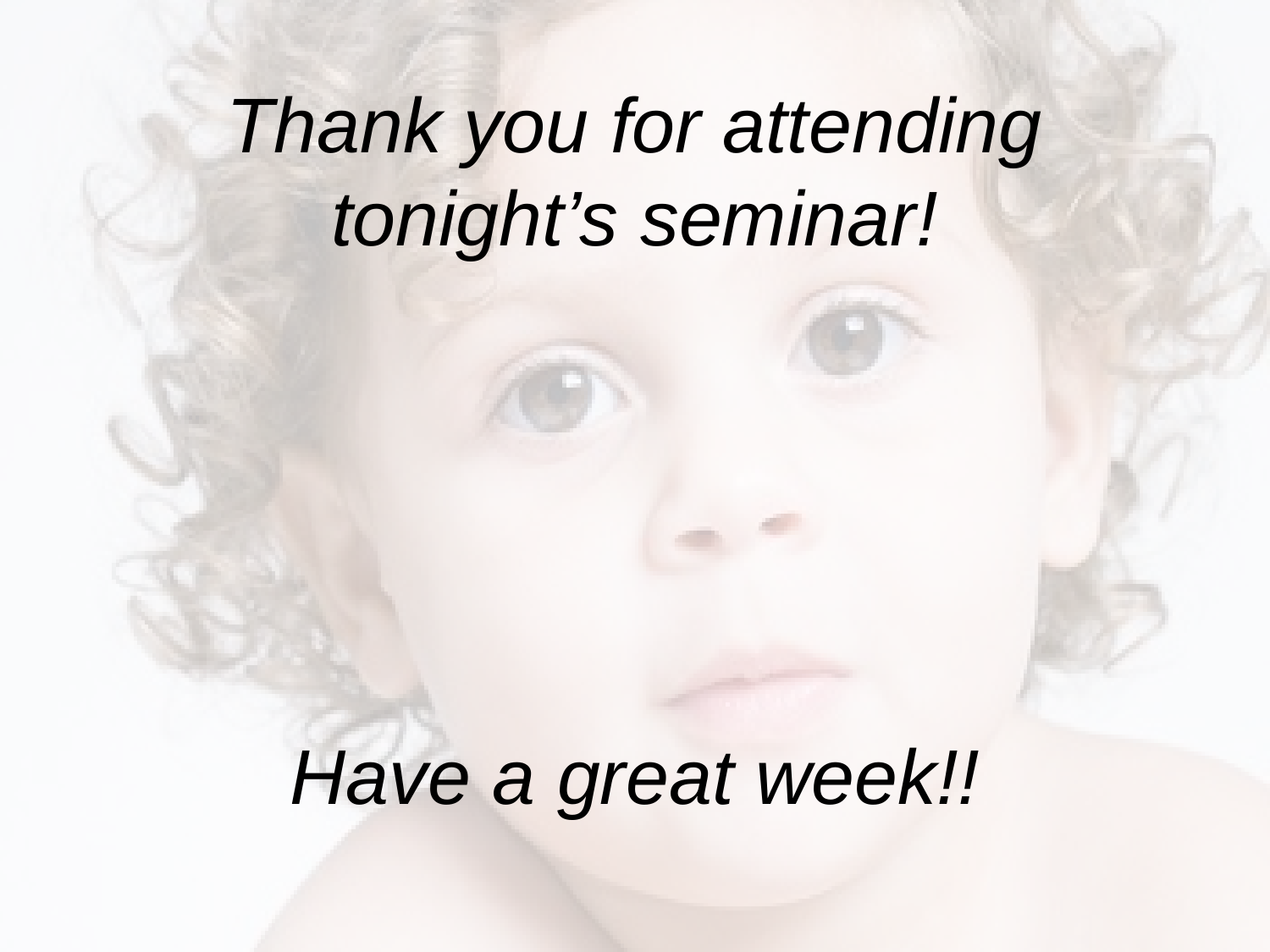

# Thank you for attending tonight’s seminar! Have a great week!!